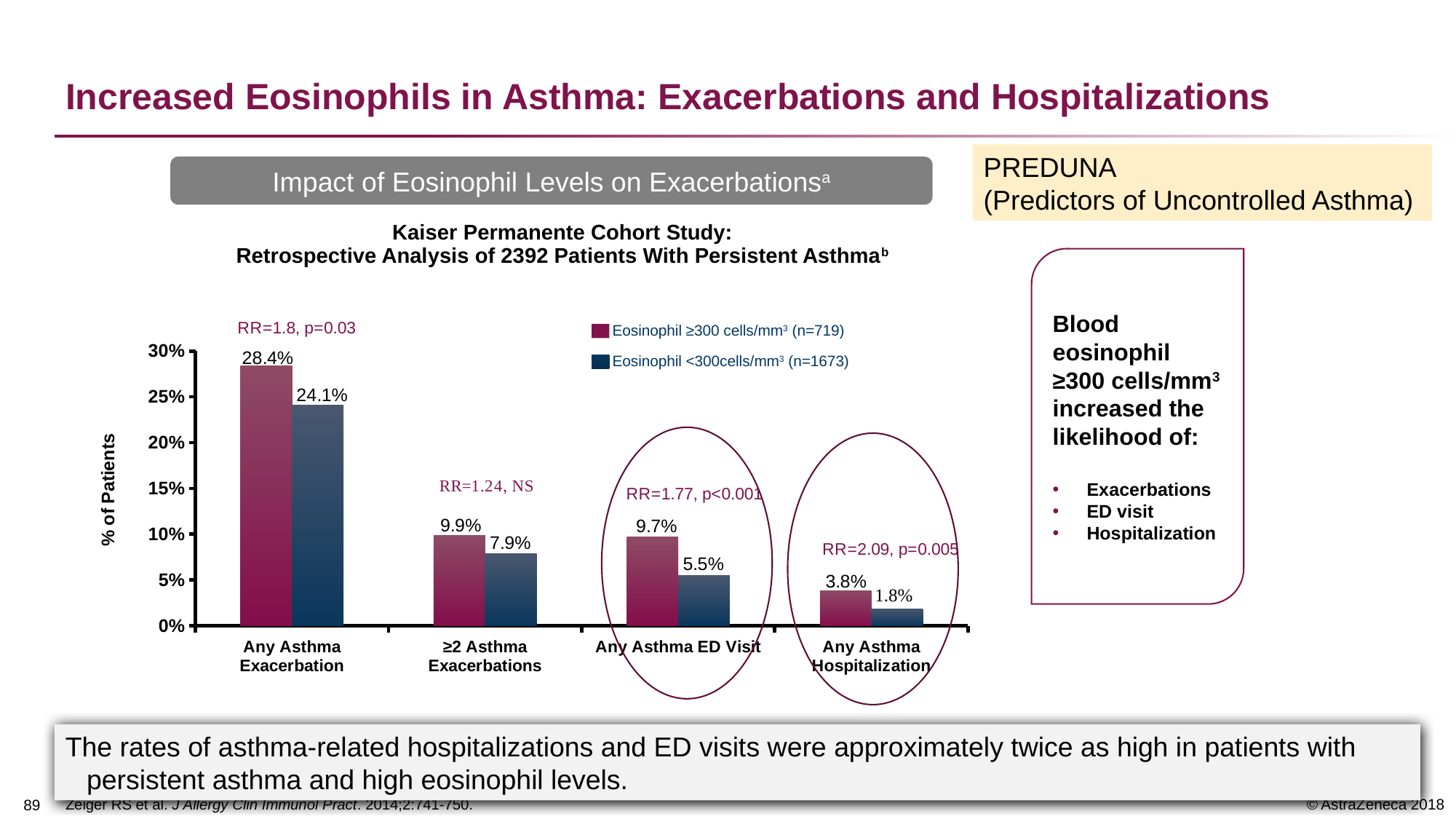

# Increased Eosinophils in Asthma: Exacerbations and Hospitalizations
PREDUNA
(Predictors of Uncontrolled Asthma)
Impact of Eosinophil Levels on Exacerbationsa

### Chart

| Category | Eosinophil ≥300/mm3 (n=719) | Eosinophil ≤300/mm3 (n=1673) |
|---|---|---|
| Any Asthma Exacerbation | 0.284 | 0.241 |
| ≥2 Asthma Exacerbations
 | 0.099 | 0.079 |
| Any Asthma ED Visit | 0.097 | 0.055 |
| Any Asthma Hospitalization | 0.038 | 0.018 |
Kaiser Permanente Cohort Study:
Retrospective Analysis of 2392 Patients With Persistent Asthmab
Eosinophil ≥300 cells/mm3 (n=719)

Eosinophil <300cells/mm3 (n=1673)

Blood eosinophil ≥300 cells/mm3 increased the likelihood of:

Exacerbations
ED visit
Hospitalization

aUnadjusted values; bPersistent asthma included having at least one of the following: ≥1 ED visit with asthma as the principal diagnosis; ≥1 acute inpatient claim/encounter with asthma as the principal diagnosis; ≥4 outpatient asthma visits with asthma as one of the listed diagnoses and ≥2 asthma medication dispensing events; ≥4 asthma medication dispensing events.
ED = emergency department; NS = nonsignificant; RR = relative risk.
Zeiger RS et al. J Allergy Clin Immunol Pract. 2014;2:741-750.
The rates of asthma-related hospitalizations and ED visits were approximately twice as high in patients with persistent asthma and high eosinophil levels.
89